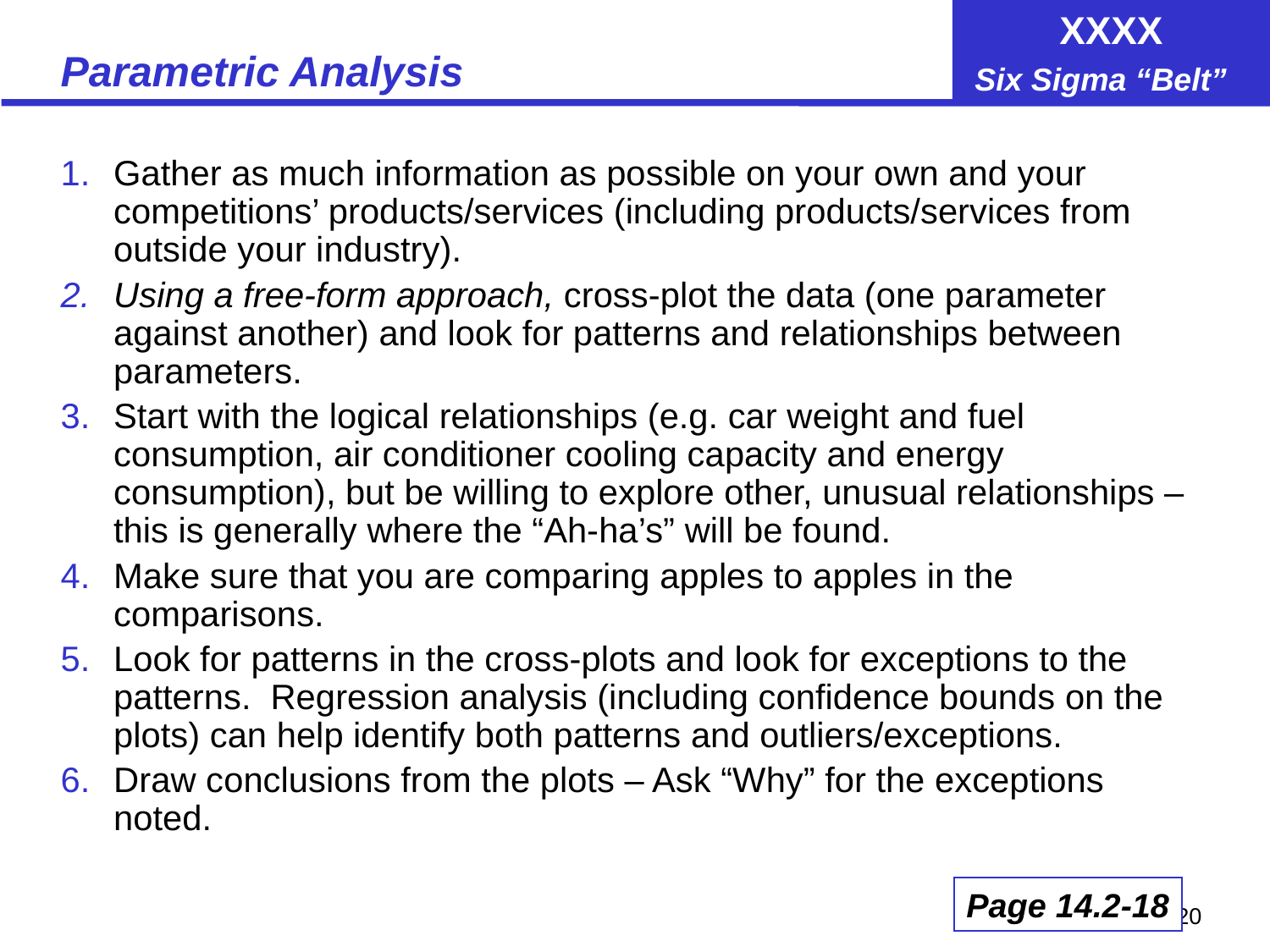

# Parametric Analysis
Gather as much information as possible on your own and your competitions’ products/services (including products/services from outside your industry).
Using a free-form approach, cross-plot the data (one parameter against another) and look for patterns and relationships between parameters.
Start with the logical relationships (e.g. car weight and fuel consumption, air conditioner cooling capacity and energy consumption), but be willing to explore other, unusual relationships – this is generally where the “Ah-ha’s” will be found.
Make sure that you are comparing apples to apples in the comparisons.
Look for patterns in the cross-plots and look for exceptions to the patterns.  Regression analysis (including confidence bounds on the plots) can help identify both patterns and outliers/exceptions.
Draw conclusions from the plots – Ask “Why” for the exceptions noted.
Page 14.2-18